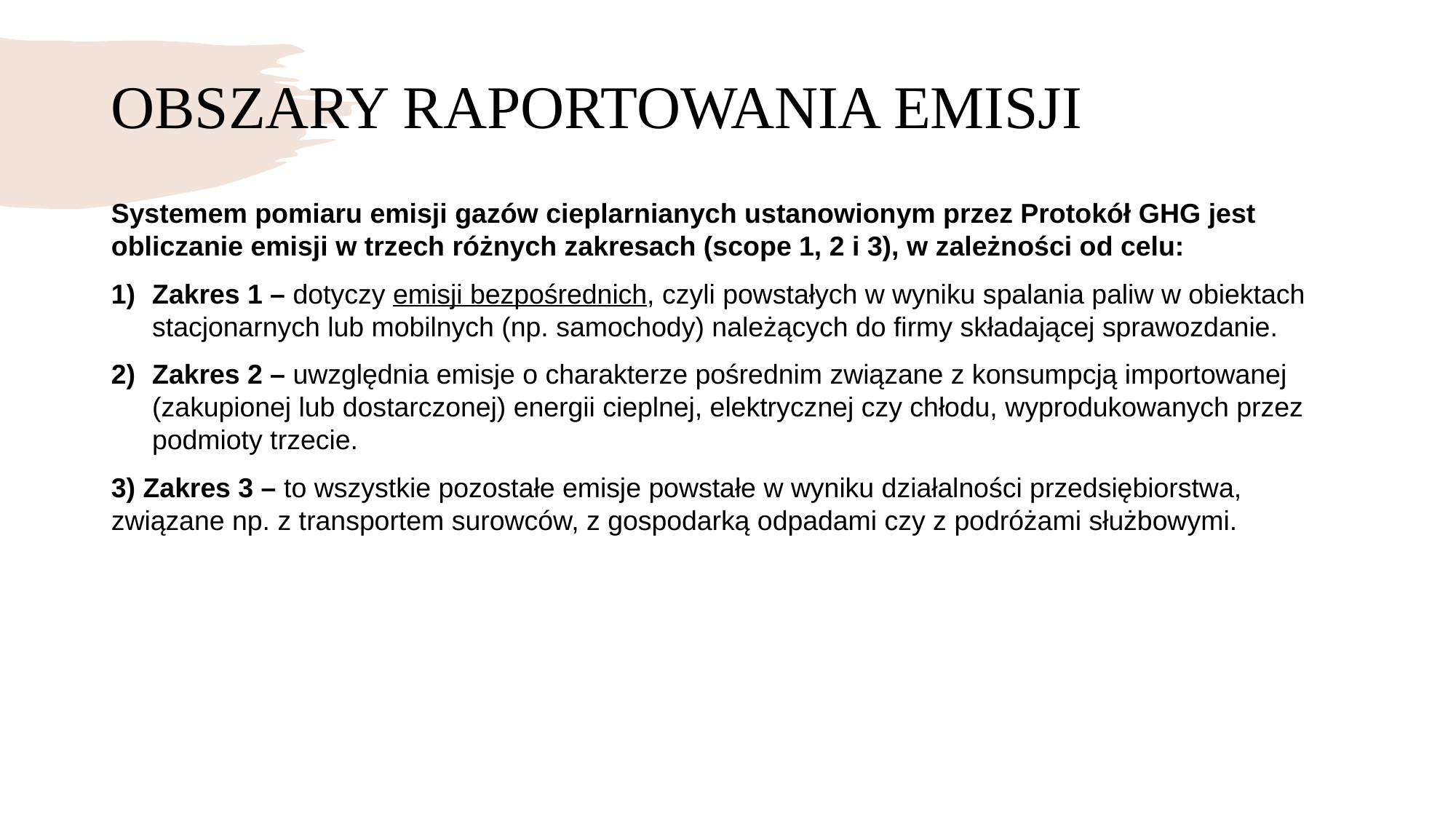

# OBSZARY RAPORTOWANIA EMISJI
Systemem pomiaru emisji gazów cieplarnianych ustanowionym przez Protokół GHG jest obliczanie emisji w trzech różnych zakresach (scope 1, 2 i 3), w zależności od celu:
Zakres 1 – dotyczy emisji bezpośrednich, czyli powstałych w wyniku spalania paliw w obiektach stacjonarnych lub mobilnych (np. samochody) należących do firmy składającej sprawozdanie.
Zakres 2 – uwzględnia emisje o charakterze pośrednim związane z konsumpcją importowanej (zakupionej lub dostarczonej) energii cieplnej, elektrycznej czy chłodu, wyprodukowanych przez podmioty trzecie.
3) Zakres 3 – to wszystkie pozostałe emisje powstałe w wyniku działalności przedsiębiorstwa,  związane np. z transportem surowców, z gospodarką odpadami czy z podróżami służbowymi.